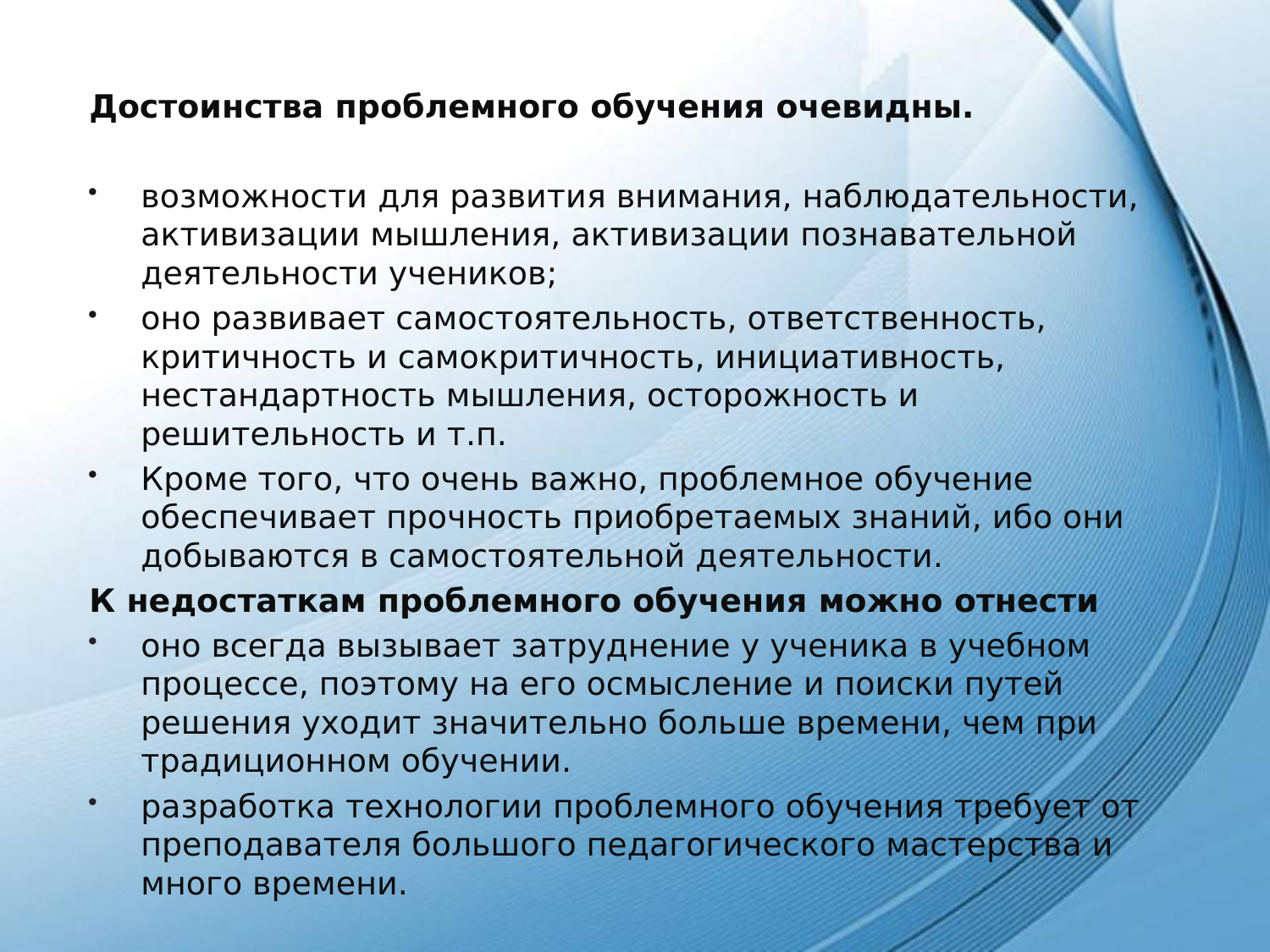

Достоинства проблемного обучения очевидны.

возможности для развития внимания, наблюдательности, активизации мышления, активизации познавательной деятельности учеников;
оно развивает самостоятельность, ответственность, критичность и самокритичность, инициативность, нестандартность мышления, осторожность и решительность и т.п.
Кроме того, что очень важно, проблемное обучение обеспечивает прочность приобретаемых знаний, ибо они добываются в самостоятельной деятельности.
К недостаткам проблемного обучения можно отнести
оно всегда вызывает затруднение у ученика в учебном процессе, поэтому на его осмысление и поиски путей решения уходит значительно больше времени, чем при традиционном обучении.
разработка технологии проблемного обучения требует от преподавателя большого педагогического мастерства и много времени.